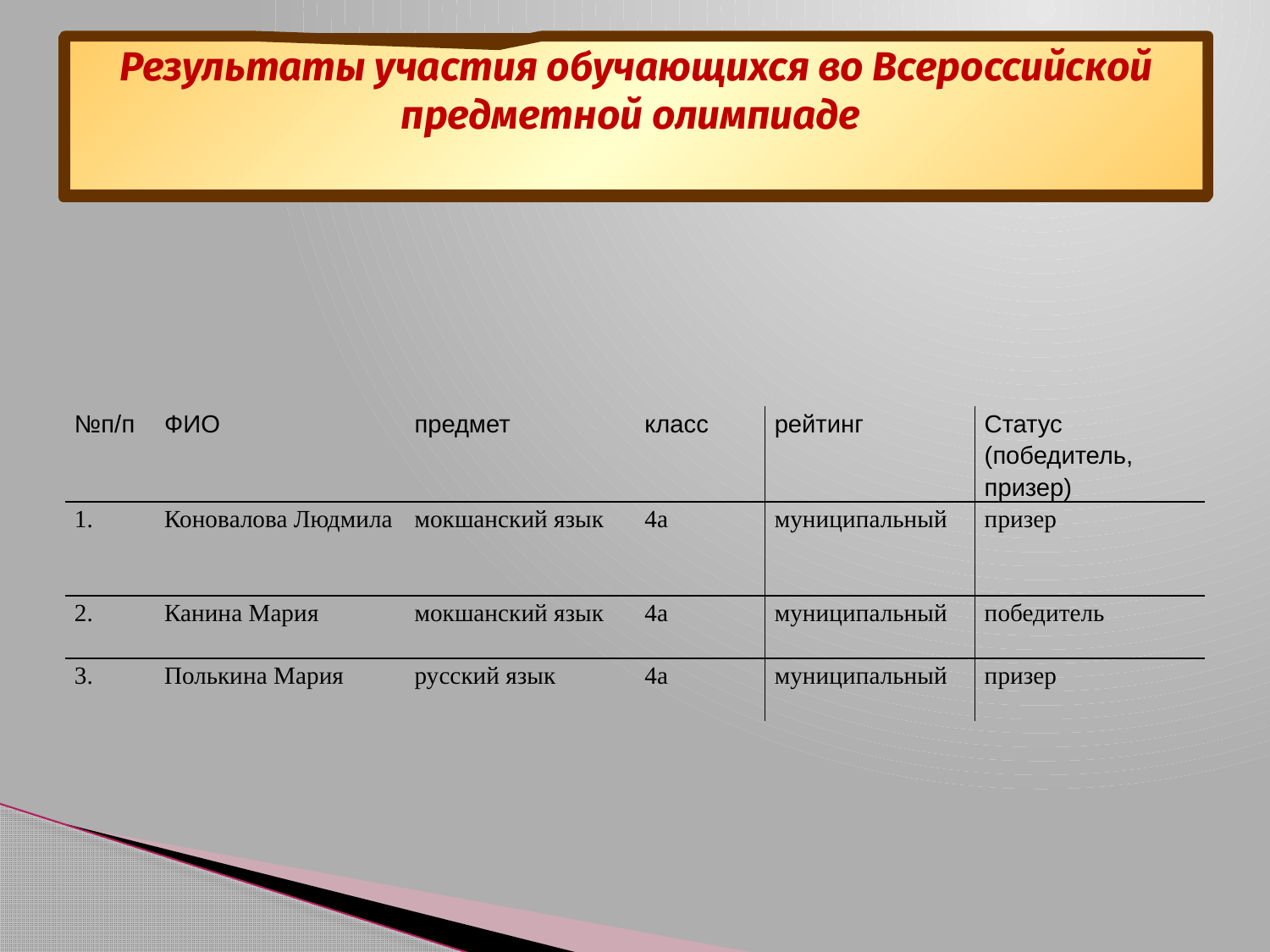

Результаты участия обучающихся во Всероссийской предметной олимпиаде
# Результаты участия обучающихся во Всероссийской предметной олимпиаде

| №п/п | ФИО | предмет | класс | рейтинг | Статус (победитель, призер) |
| --- | --- | --- | --- | --- | --- |
| 1. | Коновалова Людмила | мокшанский язык | 4а | муниципальный | призер |
| 2. | Канина Мария | мокшанский язык | 4а | муниципальный | победитель |
| 3. | Полькина Мария | русский язык | 4а | муниципальный | призер |
|  |
| --- |